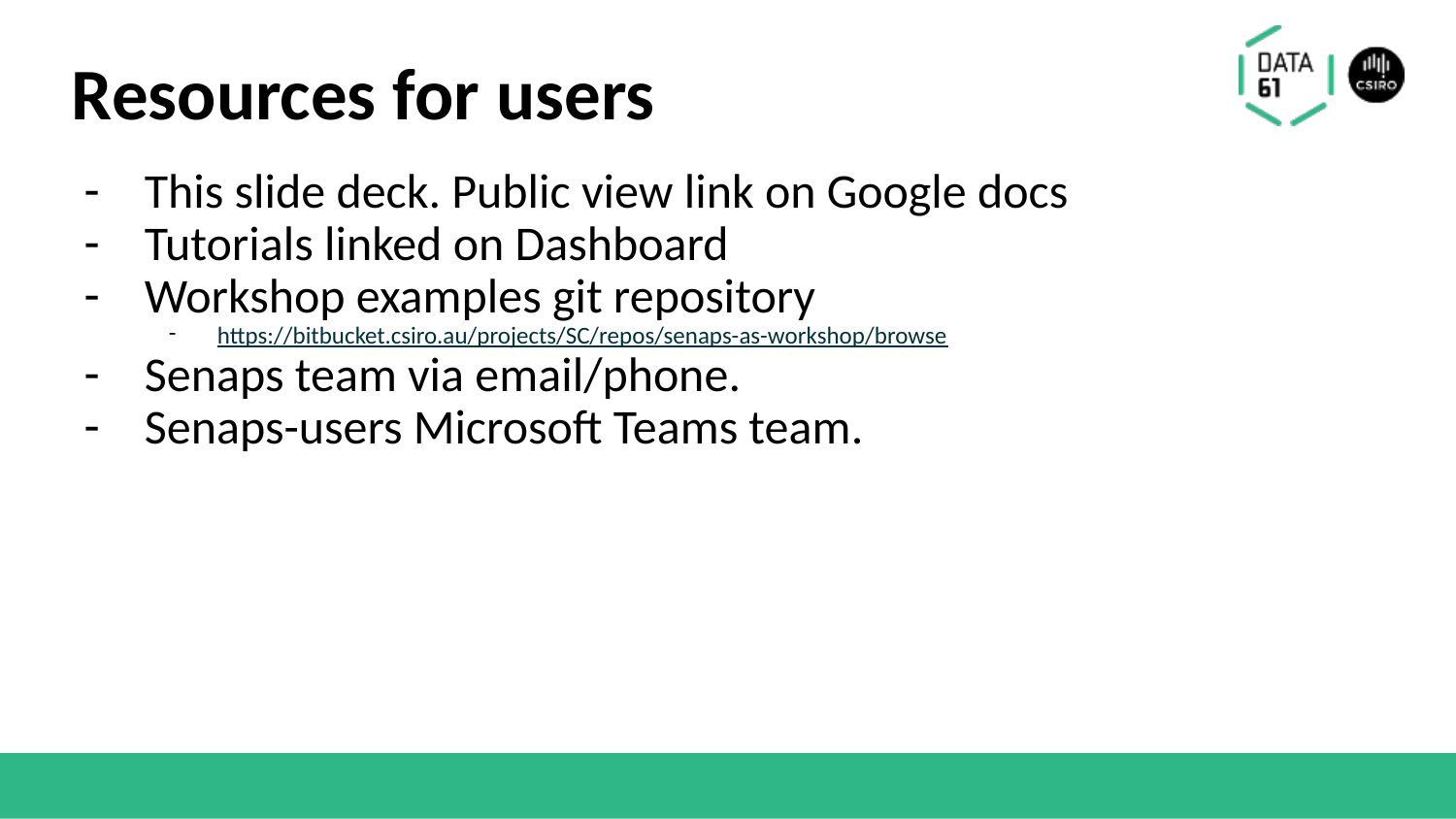

# Resources for users
This slide deck. Public view link on Google docs
Tutorials linked on Dashboard
Workshop examples git repository
https://bitbucket.csiro.au/projects/SC/repos/senaps-as-workshop/browse
Senaps team via email/phone.
Senaps-users Microsoft Teams team.